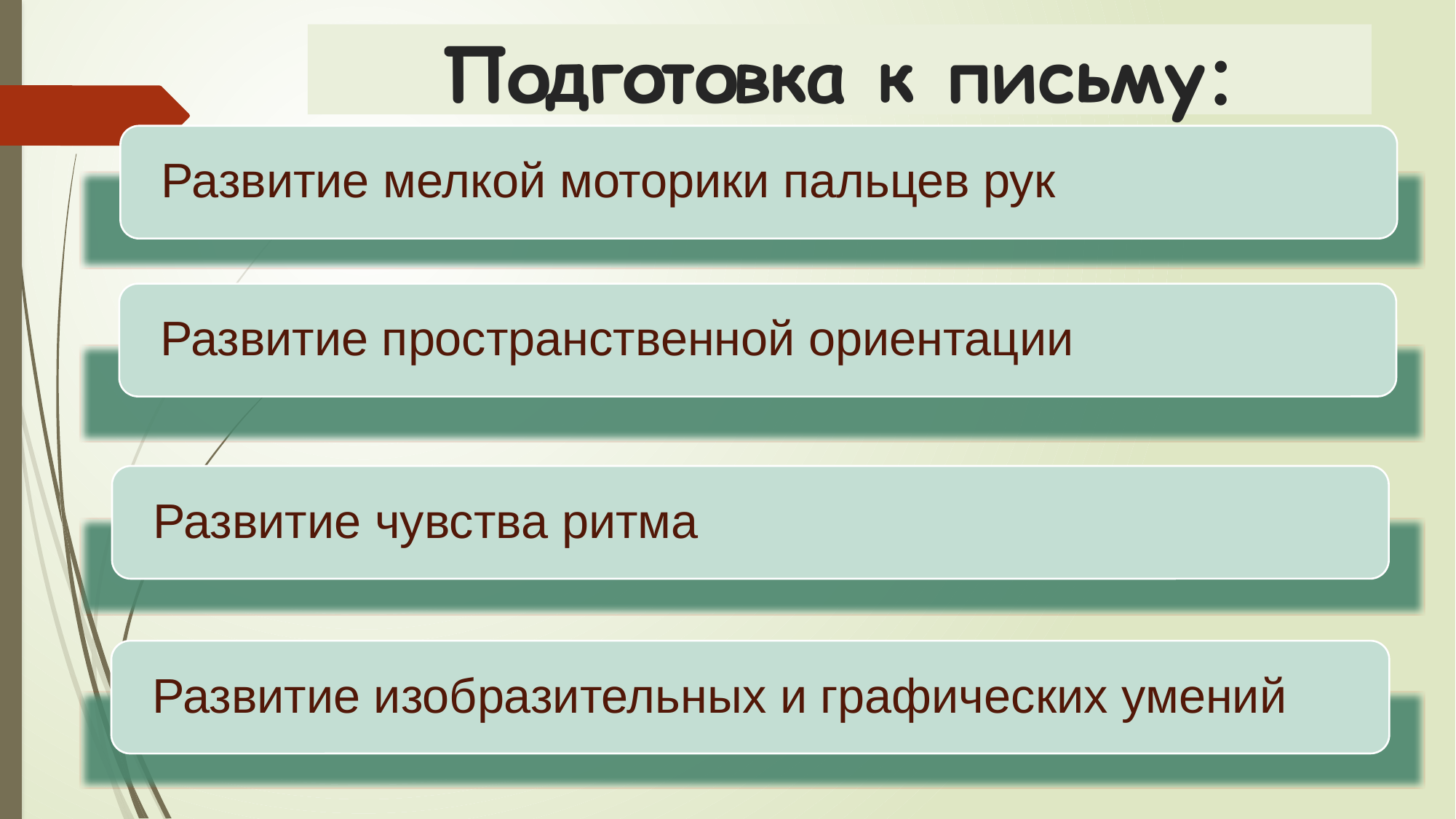

# Подготовка к письму:
Развитие мелкой моторики пальцев рук
Развитие пространственной ориентации
Развитие чувства ритма
Развитие изобразительных и графических умений